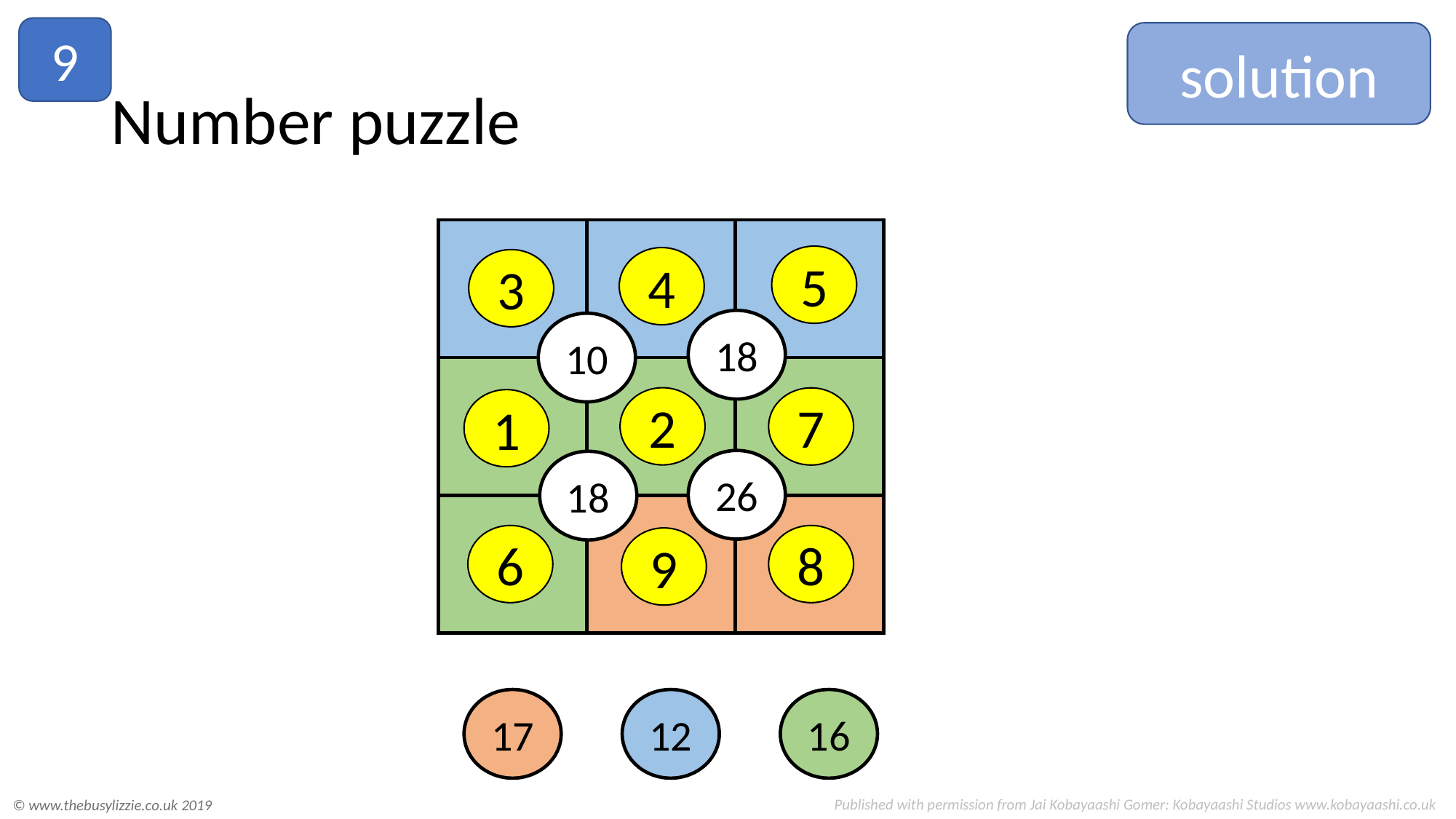

9
solution
# Number puzzle

18
10

26
18

16
17
12
5
4
3
2
7
1
6
8
9
Published with permission from Jai Kobayaashi Gomer: Kobayaashi Studios www.kobayaashi.co.uk
© www.thebusylizzie.co.uk 2019